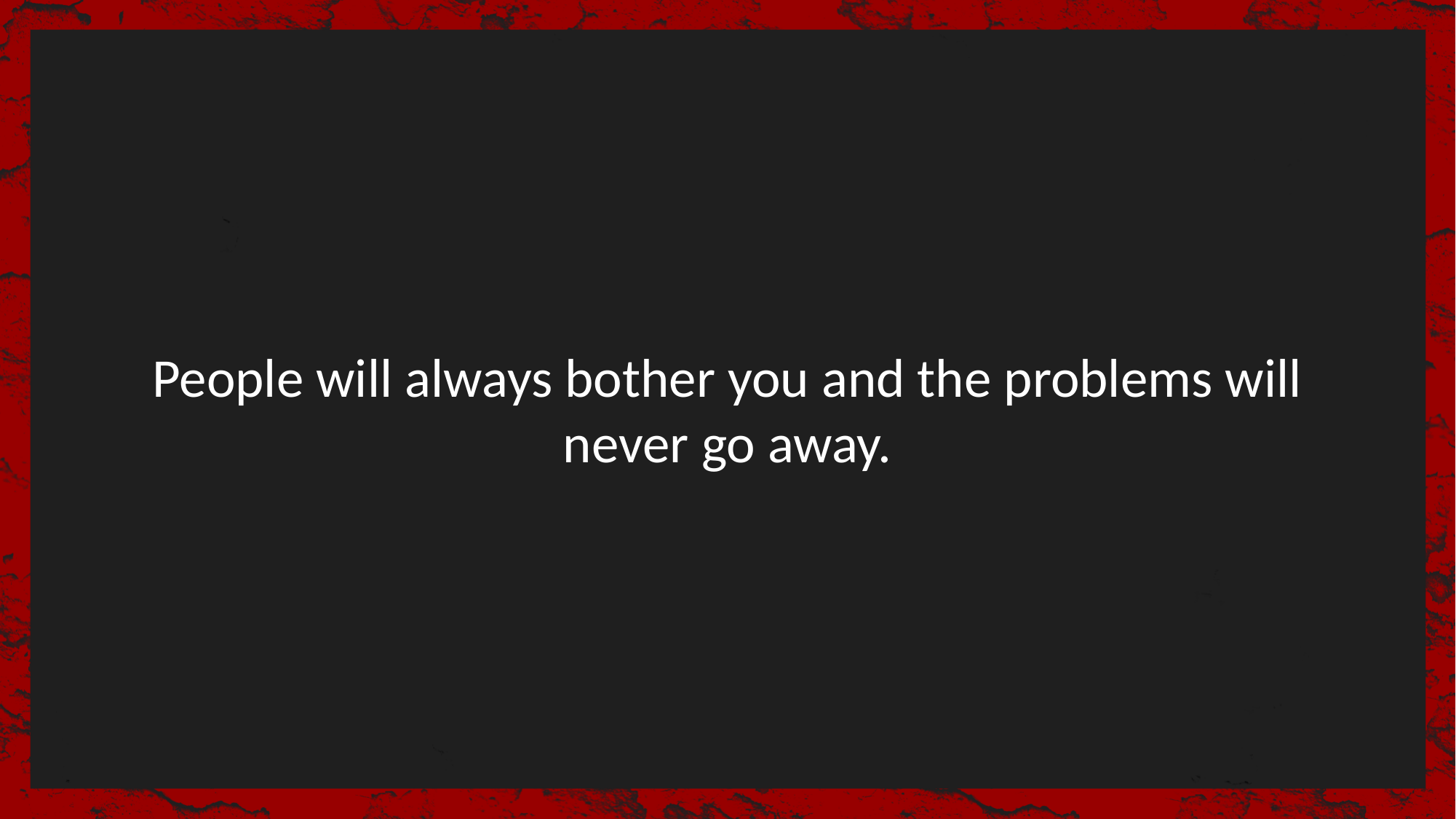

People will always bother you and the problems will never go away.